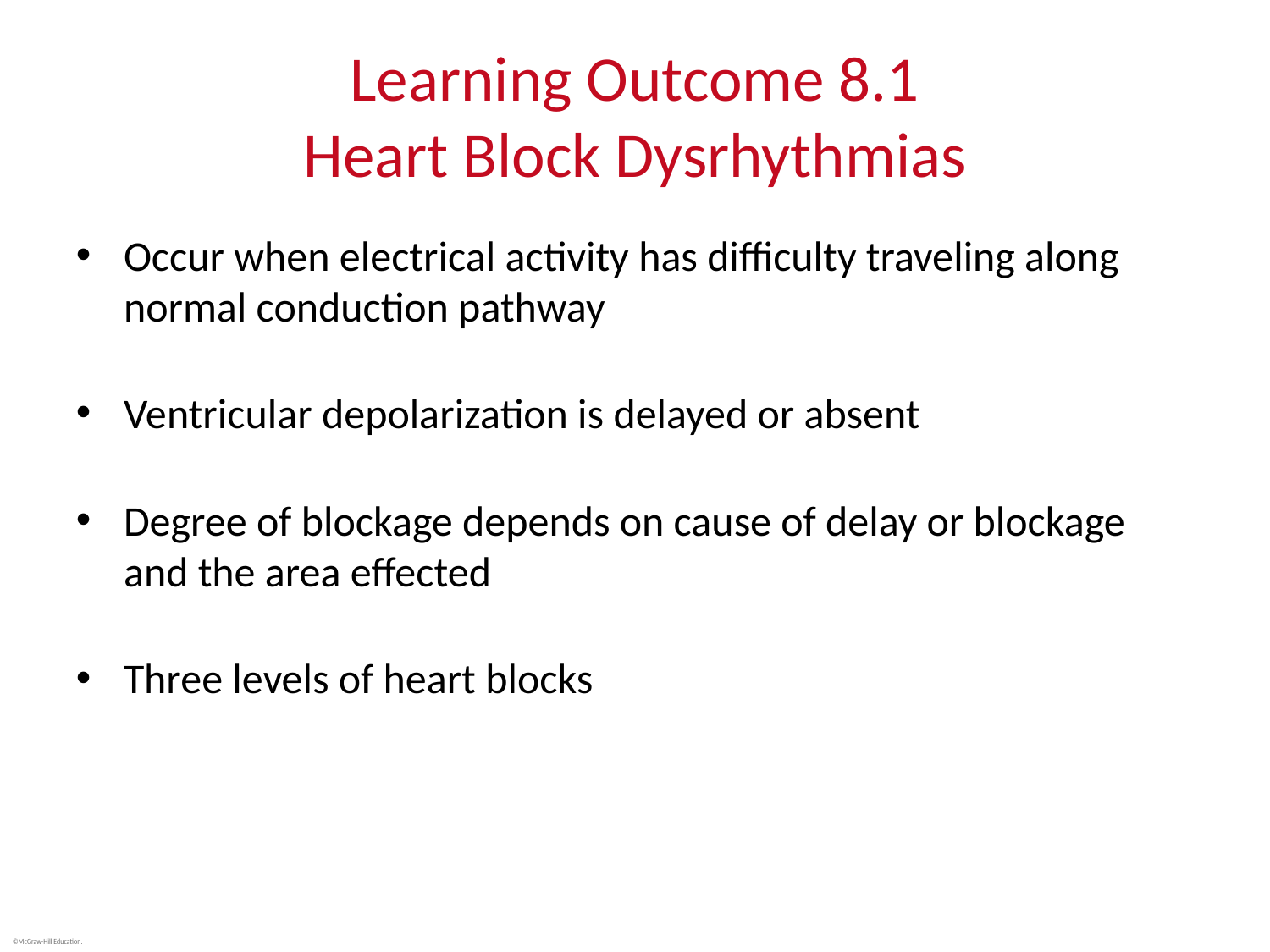

# Learning Outcome 8.1 Heart Block Dysrhythmias
Occur when electrical activity has difficulty traveling along normal conduction pathway
Ventricular depolarization is delayed or absent
Degree of blockage depends on cause of delay or blockage and the area effected
Three levels of heart blocks